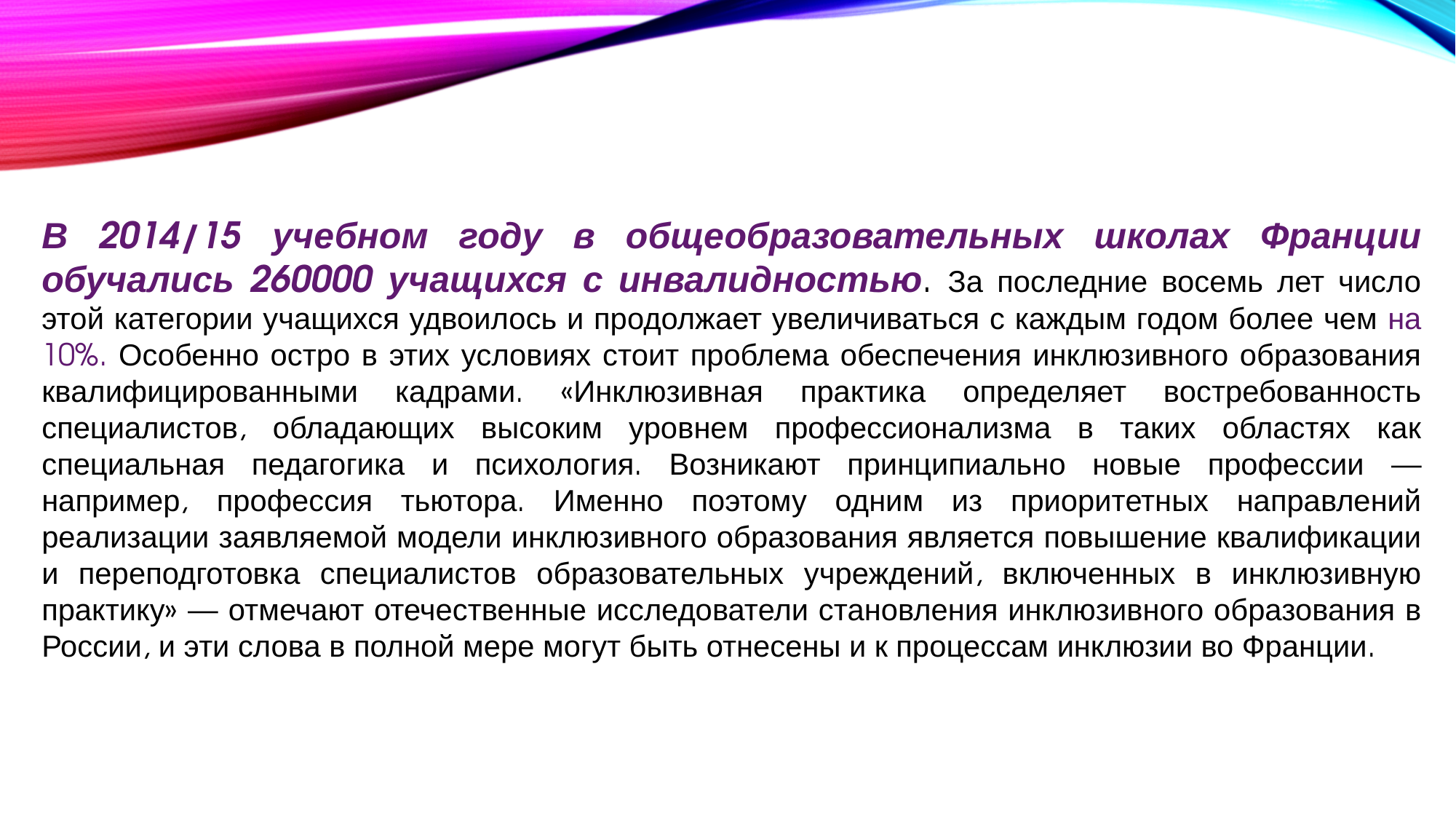

В 2014/15 учебном году в общеобразовательных школах Франции обучались 260000 учащихся с инвалидностью. За последние восемь лет число этой категории учащихся удвоилось и продолжает увеличиваться с каждым годом более чем на 10%. Особенно остро в этих условиях стоит проблема обеспечения инклюзивного образования квалифицированными кадрами. «Инклюзивная практика определяет востребованность специалистов, обладающих высоким уровнем профессионализма в таких областях как специальная педагогика и психология. Возникают принципиально новые профессии — например, профессия тьютора. Именно поэтому одним из приоритетных направлений реализации заявляемой модели инклюзивного образования является повышение квалификации и переподготовка специалистов образовательных учреждений, включенных в инклюзивную практику» — отмечают отечественные исследователи становления инклюзивного образования в России, и эти слова в полной мере могут быть отнесены и к процессам инклюзии во Франции.